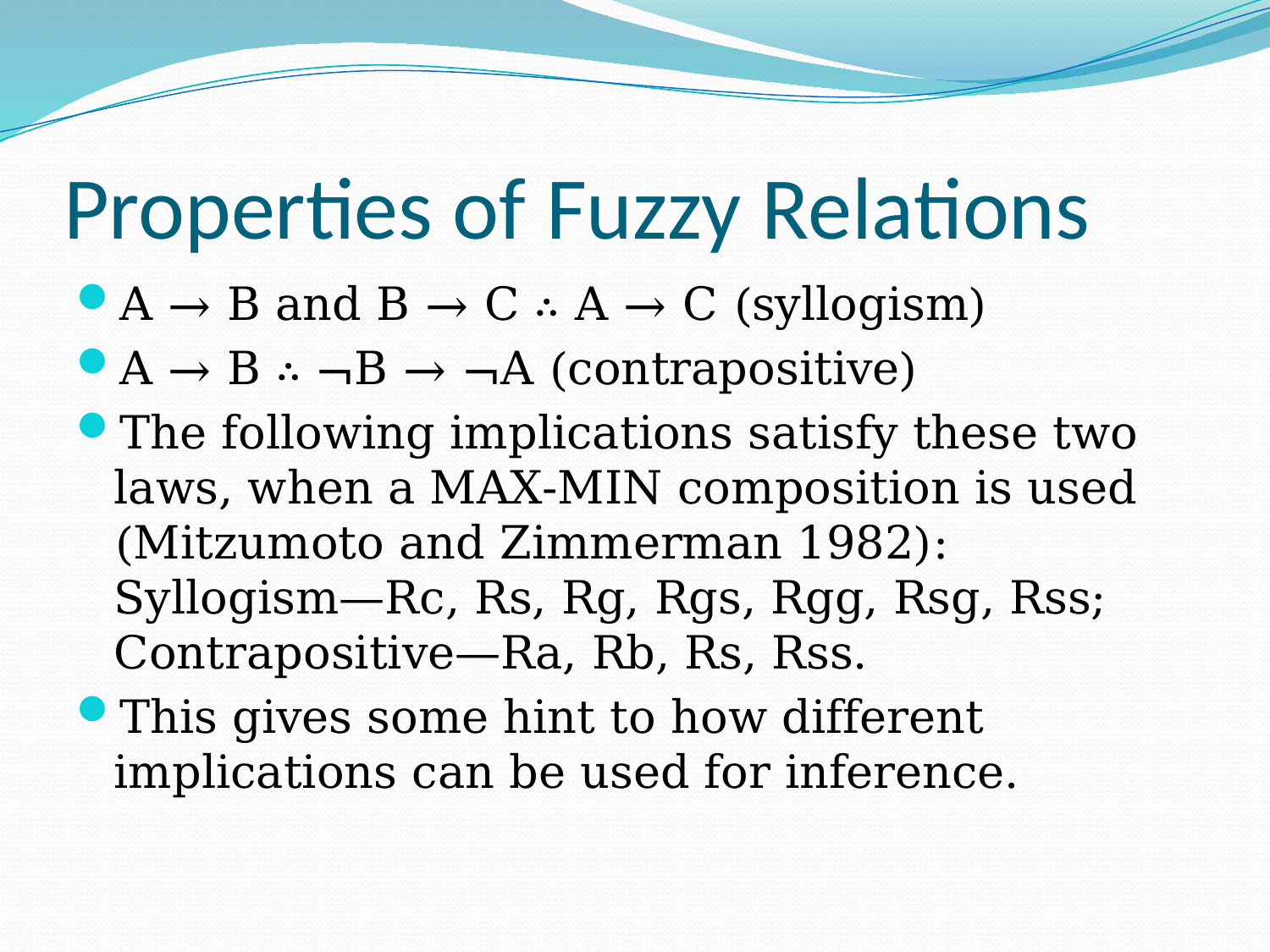

# Properties of Fuzzy Relations
A → B and B → C ∴ A → C (syllogism)
A → B ∴ ¬B → ¬A (contrapositive)
The following implications satisfy these two laws, when a MAX-MIN composition is used (Mitzumoto and Zimmerman 1982):
Syllogism—Rc, Rs, Rg, Rgs, Rgg, Rsg, Rss; Contrapositive—Ra, Rb, Rs, Rss.
This gives some hint to how different implications can be used for inference.